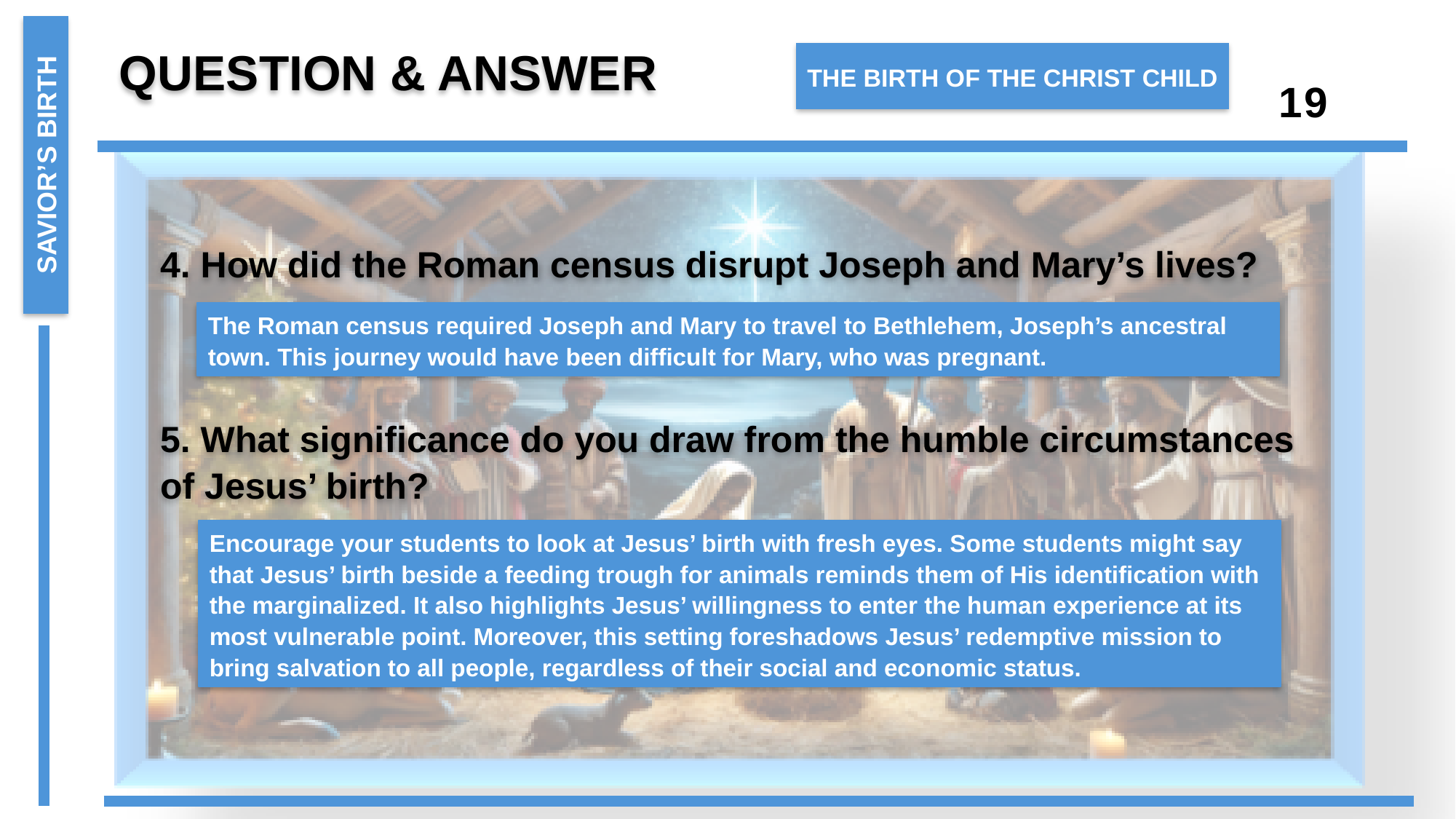

QUESTION & ANSWER
THE BIRTH OF THE CHRIST CHILD
19

Savior’s Birth

4. How did the Roman census disrupt Joseph and Mary’s lives?

5. What significance do you draw from the humble circumstances of Jesus’ birth?

The Roman census required Joseph and Mary to travel to Bethlehem, Joseph’s ancestral town. This journey would have been difficult for Mary, who was pregnant.
Encourage your students to look at Jesus’ birth with fresh eyes. Some students might say that Jesus’ birth beside a feeding trough for animals reminds them of His identification with the marginalized. It also highlights Jesus’ willingness to enter the human experience at its most vulnerable point. Moreover, this setting foreshadows Jesus’ redemptive mission to bring salvation to all people, regardless of their social and economic status.